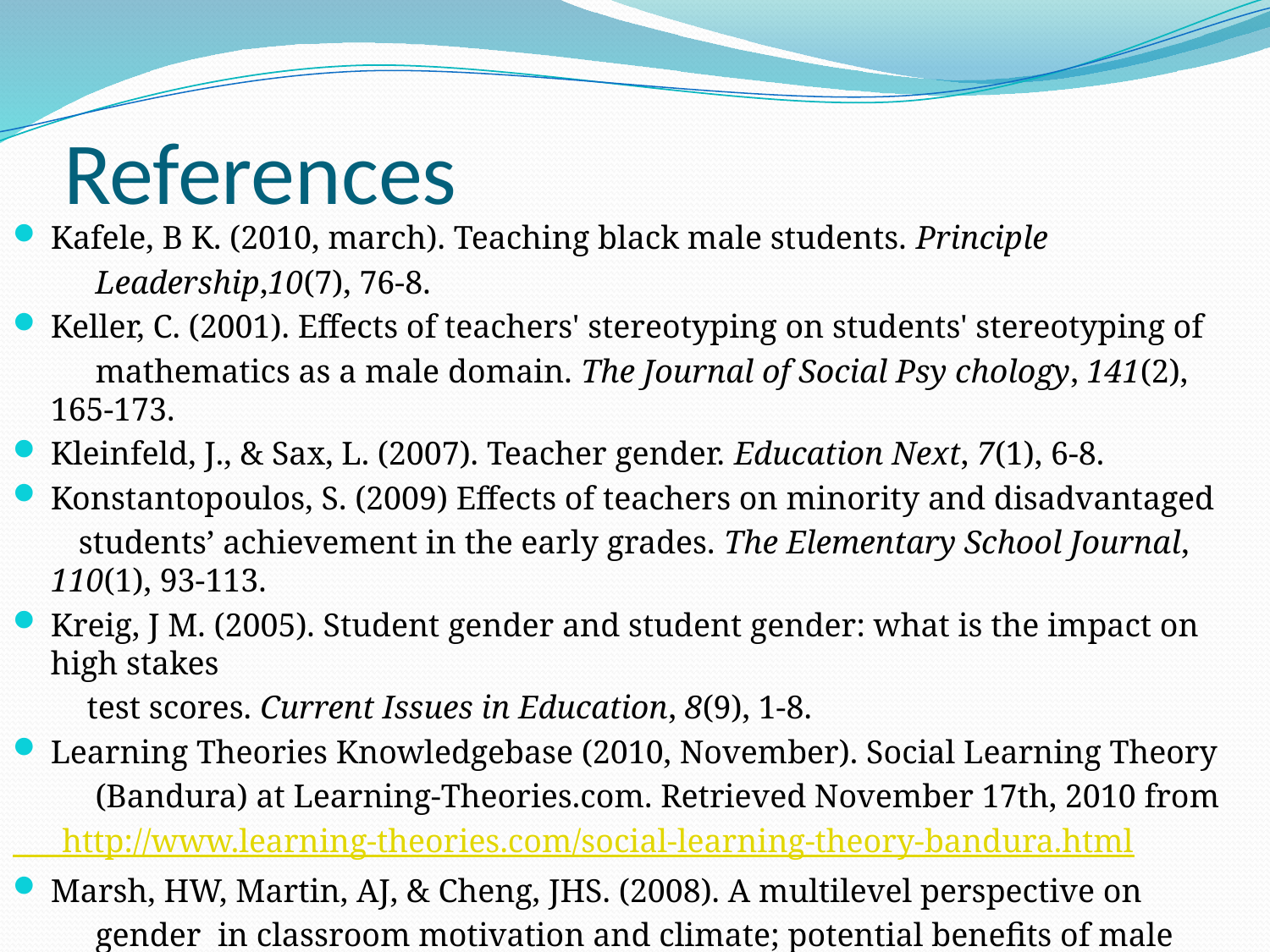

# References
Kafele, B K. (2010, march). Teaching black male students. Principle
          Leadership,10(7), 76-8.
Keller, C. (2001). Effects of teachers' stereotyping on students' stereotyping of
          mathematics as a male domain. The Journal of Social Psy chology, 141(2), 165-173.
Kleinfeld, J., & Sax, L. (2007). Teacher gender. Education Next, 7(1), 6-8.
Konstantopoulos, S. (2009) Effects of teachers on minority and disadvantaged
        students’ achievement in the early grades. The Elementary School Journal, 110(1), 93-113.
Kreig, J M. (2005). Student gender and student gender: what is the impact on high stakes
         test scores. Current Issues in Education, 8(9), 1-8.
Learning Theories Knowledgebase (2010, November). Social Learning Theory
          (Bandura) at Learning-Theories.com. Retrieved November 17th, 2010 from
	      http://www.learning-theories.com/social-learning-theory-bandura.html
Marsh, HW, Martin, AJ, & Cheng, JHS. (2008). A multilevel perspective on
          gender  in classroom motivation and climate; potential benefits of male
          teacher for boys?. Journal of Educational Psychology, 100(1), 78-95.